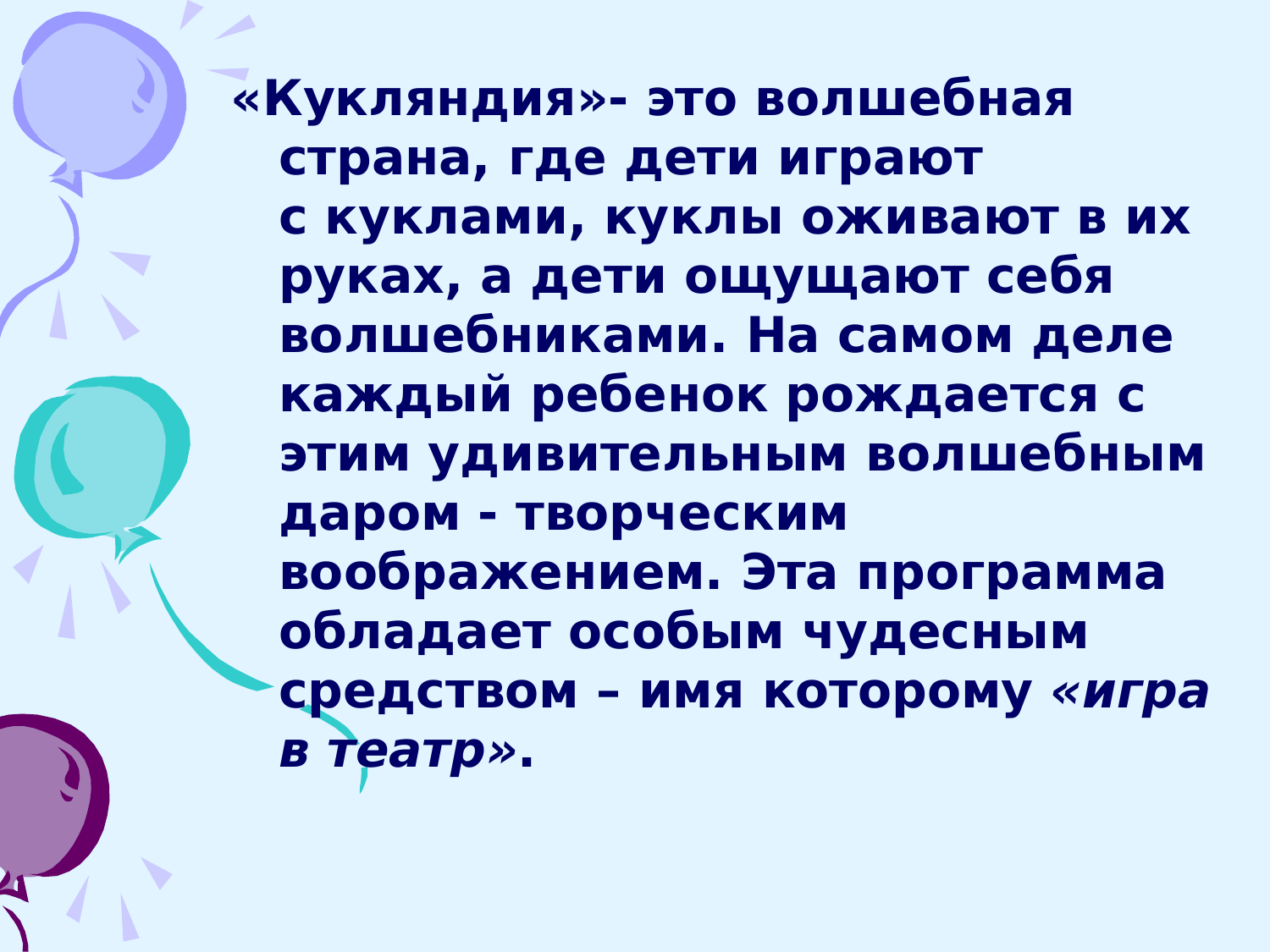

«Кукляндия»- это волшебная страна, где дети играют с куклами, куклы оживают в их руках, а дети ощущают себя волшебниками. На самом деле каждый ребенок рождается с этим удивительным волшебным даром - творческим воображением. Эта программа обладает особым чудесным средством – имя которому «игра в театр».